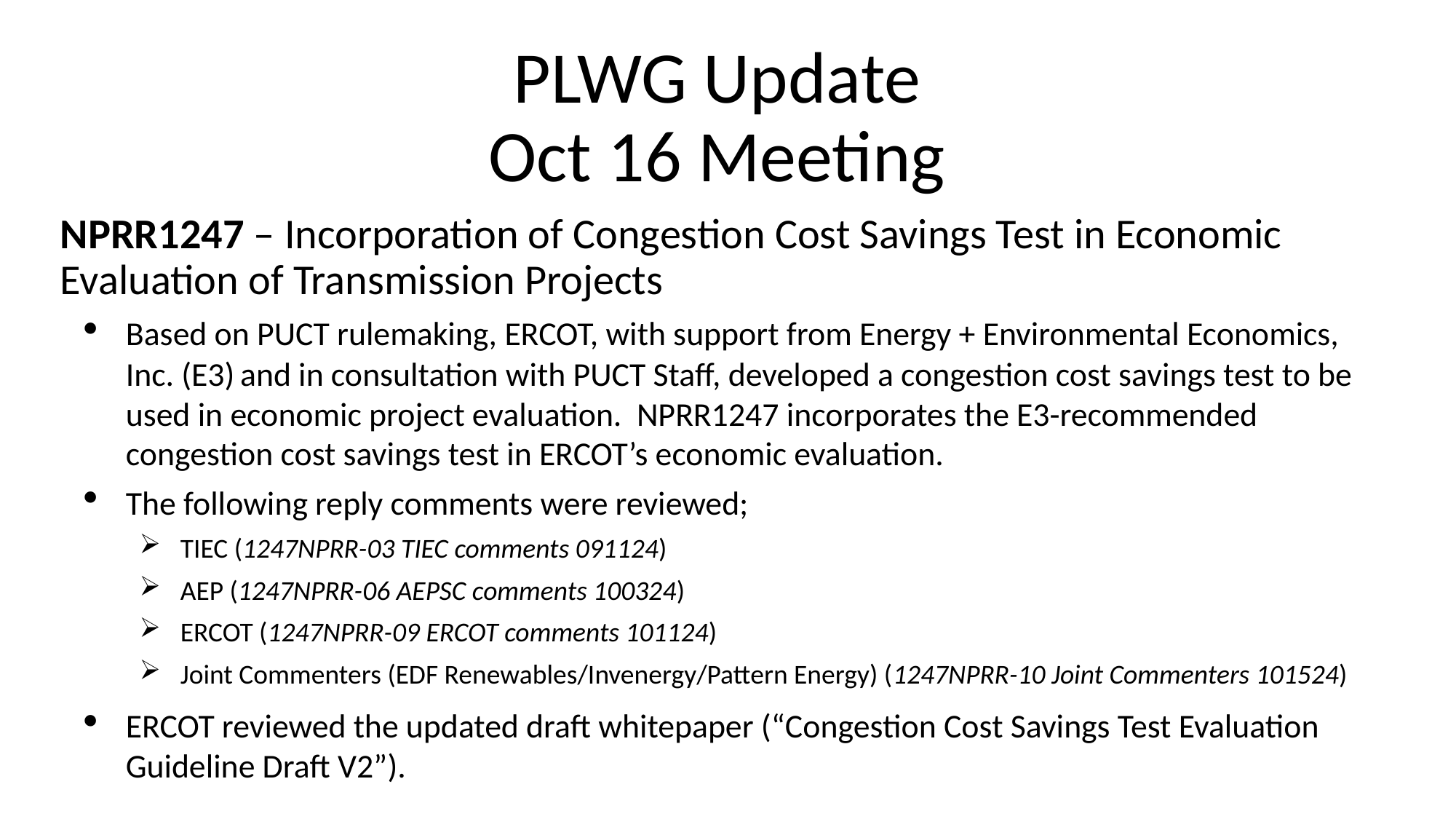

# PLWG Update Oct 16 Meeting
NPRR1247 – Incorporation of Congestion Cost Savings Test in Economic Evaluation of Transmission Projects
Based on PUCT rulemaking, ERCOT, with support from Energy + Environmental Economics, Inc. (E3) and in consultation with PUCT Staff, developed a congestion cost savings test to be used in economic project evaluation.  NPRR1247 incorporates the E3-recommended congestion cost savings test in ERCOT’s economic evaluation.
The following reply comments were reviewed;
TIEC (1247NPRR-03 TIEC comments 091124)
AEP (1247NPRR-06 AEPSC comments 100324)
ERCOT (1247NPRR-09 ERCOT comments 101124)
Joint Commenters (EDF Renewables/Invenergy/Pattern Energy) (1247NPRR-10 Joint Commenters 101524)
ERCOT reviewed the updated draft whitepaper (“Congestion Cost Savings Test Evaluation Guideline Draft V2”).